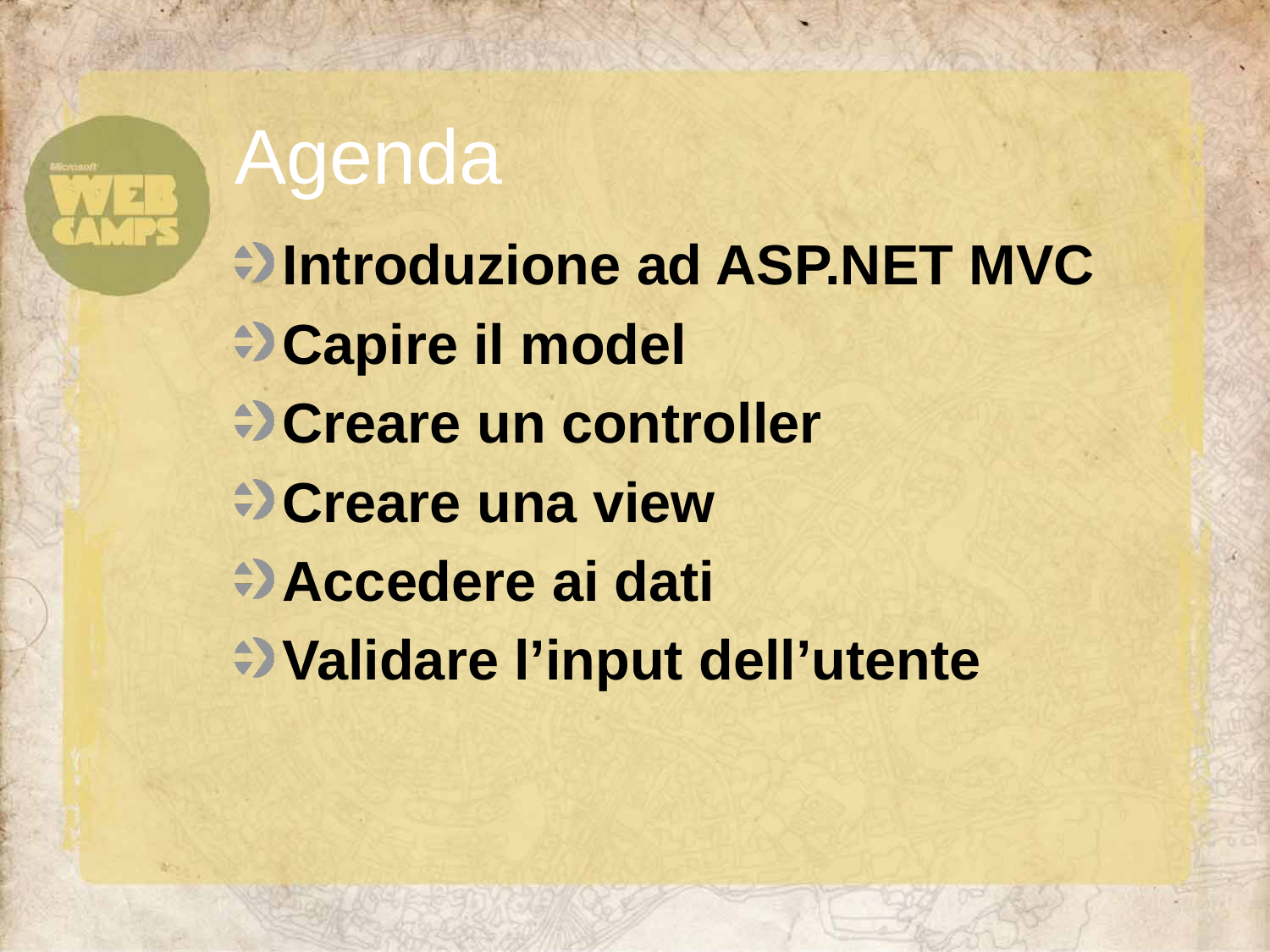

# Agenda
Introduzione ad ASP.NET MVC
Capire il model
Creare un controller
Creare una view
Accedere ai dati
Validare l’input dell’utente